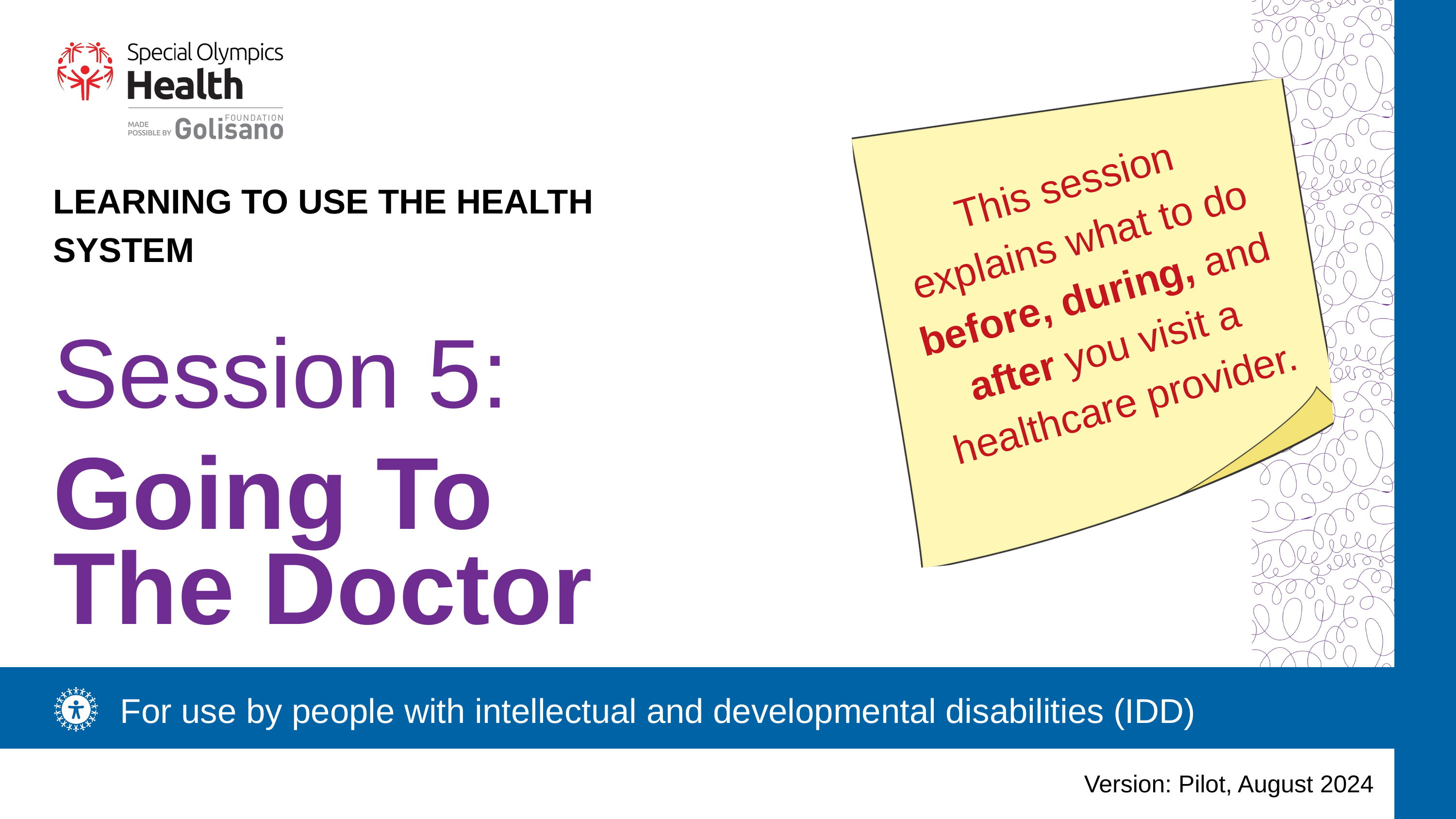

This session explains what to do before, during, and after you visit a
healthcare provider.

LEARNING TO USE THE HEALTH SYSTEM

Session 5:

Going To The Doctor

For use by people with intellectual and developmental disabilities (IDD)

Version: Pilot, August 2024